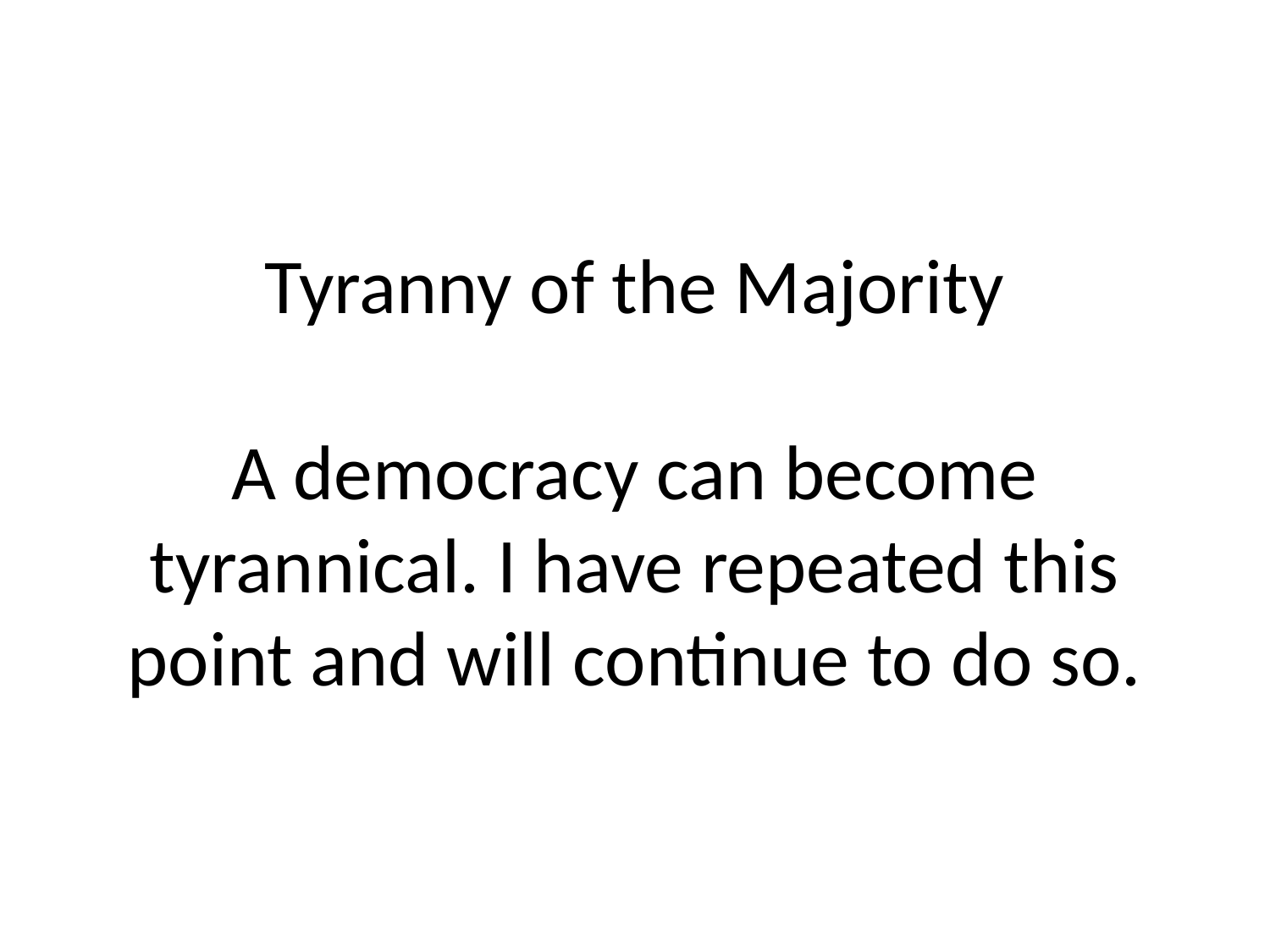

# Tyranny of the Majority A democracy can become tyrannical. I have repeated this point and will continue to do so.